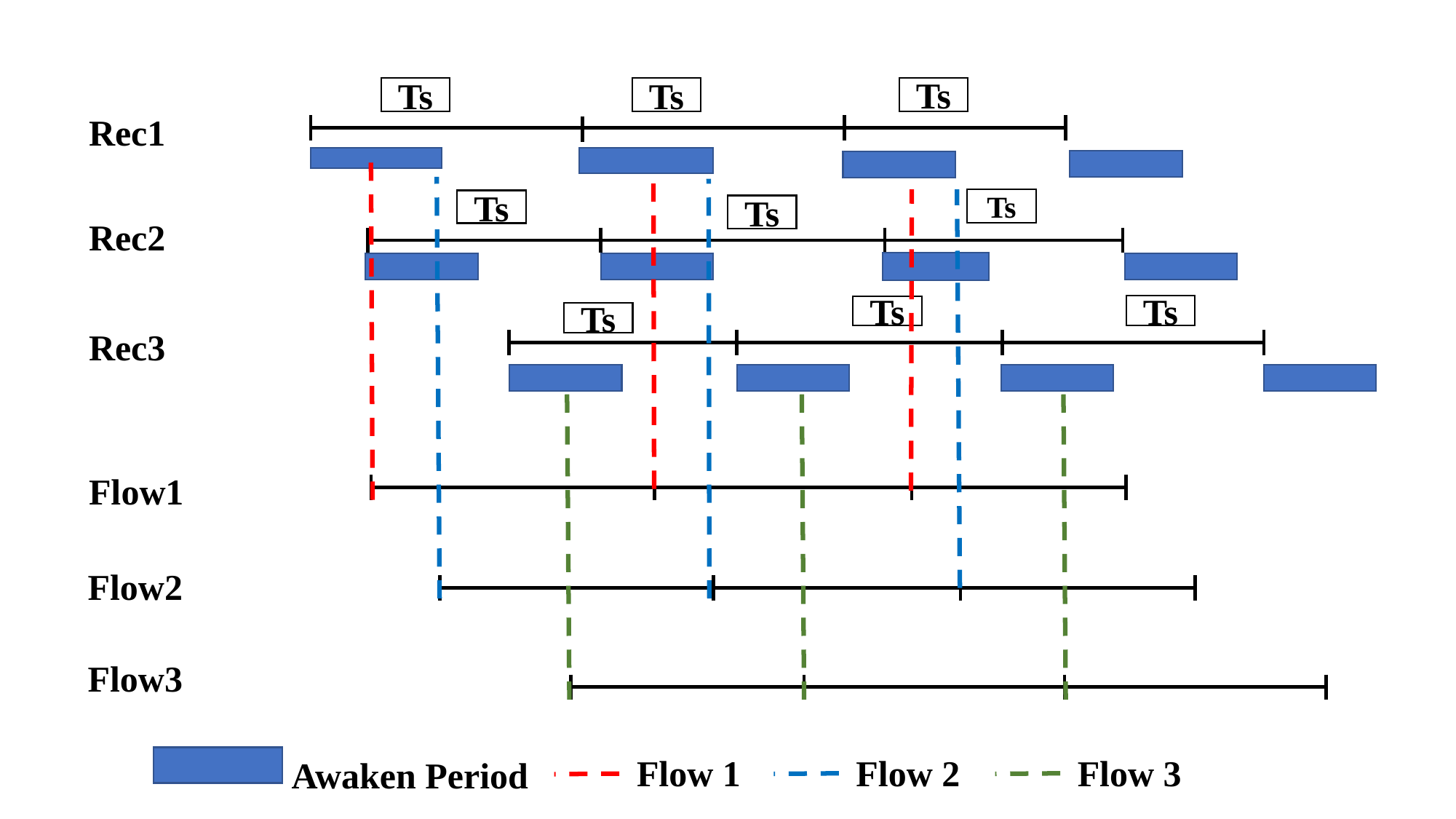

Ts
Ts
Ts
Rec1

Ts
Ts
Ts
Rec2

Ts
Ts
Ts
Rec3

Flow1
Flow2
Flow3
Flow 2
Flow 3
Flow 1

Awaken Period